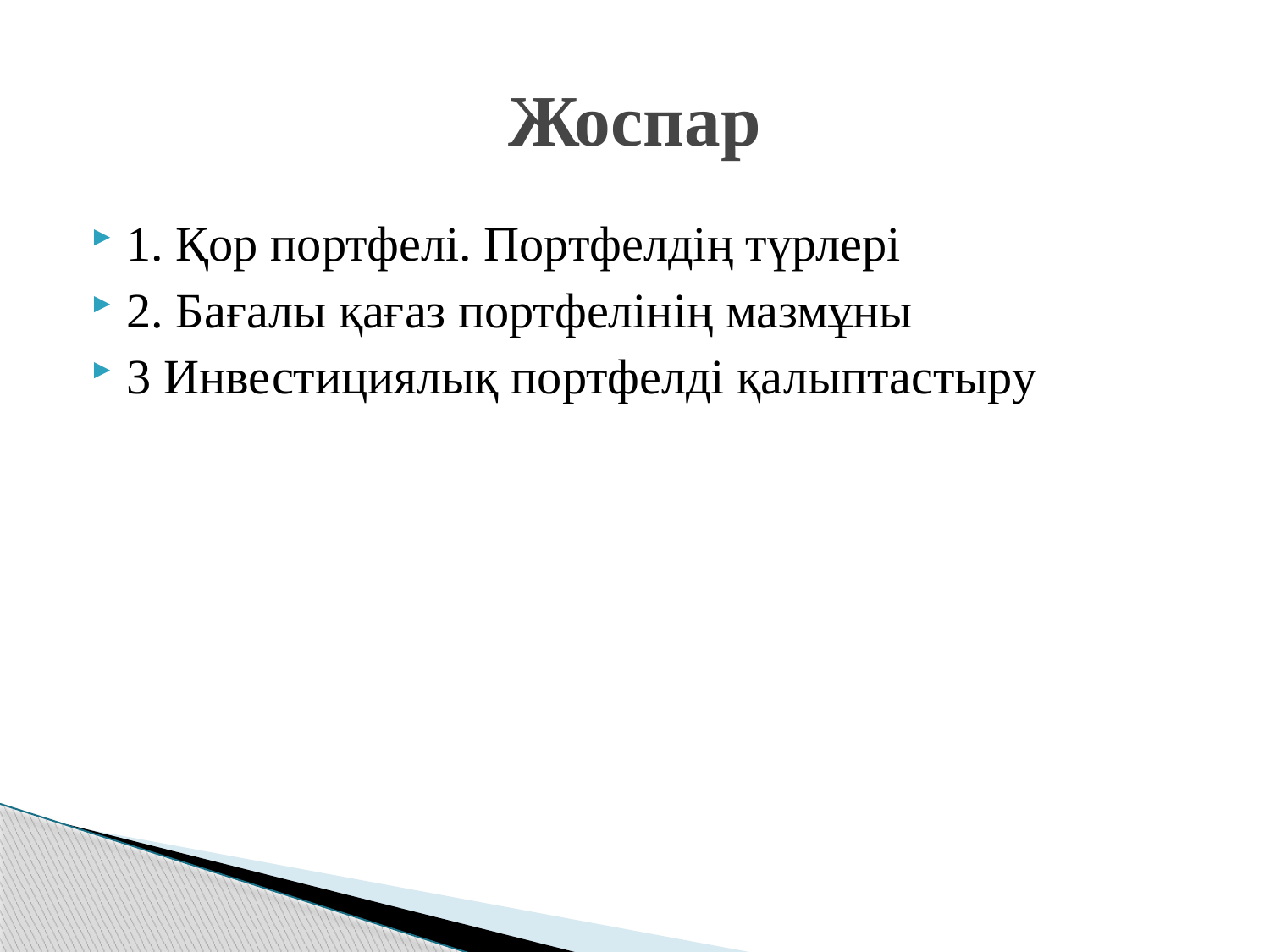

# Жоспар
1. Қор портфелі. Портфелдің түрлері
2. Бағалы қағаз портфелінің мазмұны
3 Инвестициялық портфелді қалыптастыру